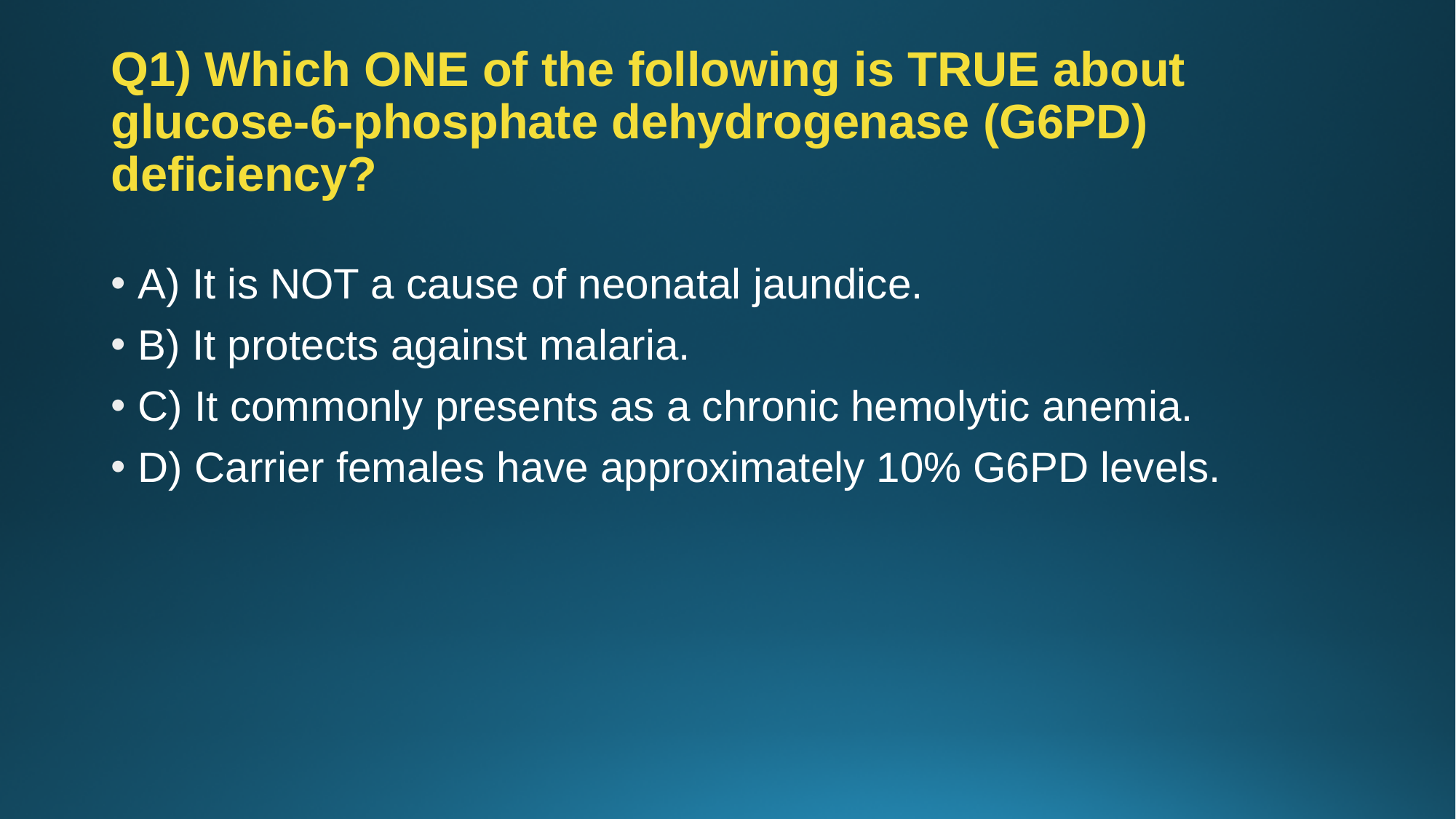

# Q1) Which ONE of the following is TRUE about glucose-6-phosphate dehydrogenase (G6PD) deficiency?

A) It is NOT a cause of neonatal jaundice.
B) It protects against malaria.
C) It commonly presents as a chronic hemolytic anemia.
D) Carrier females have approximately 10% G6PD levels.